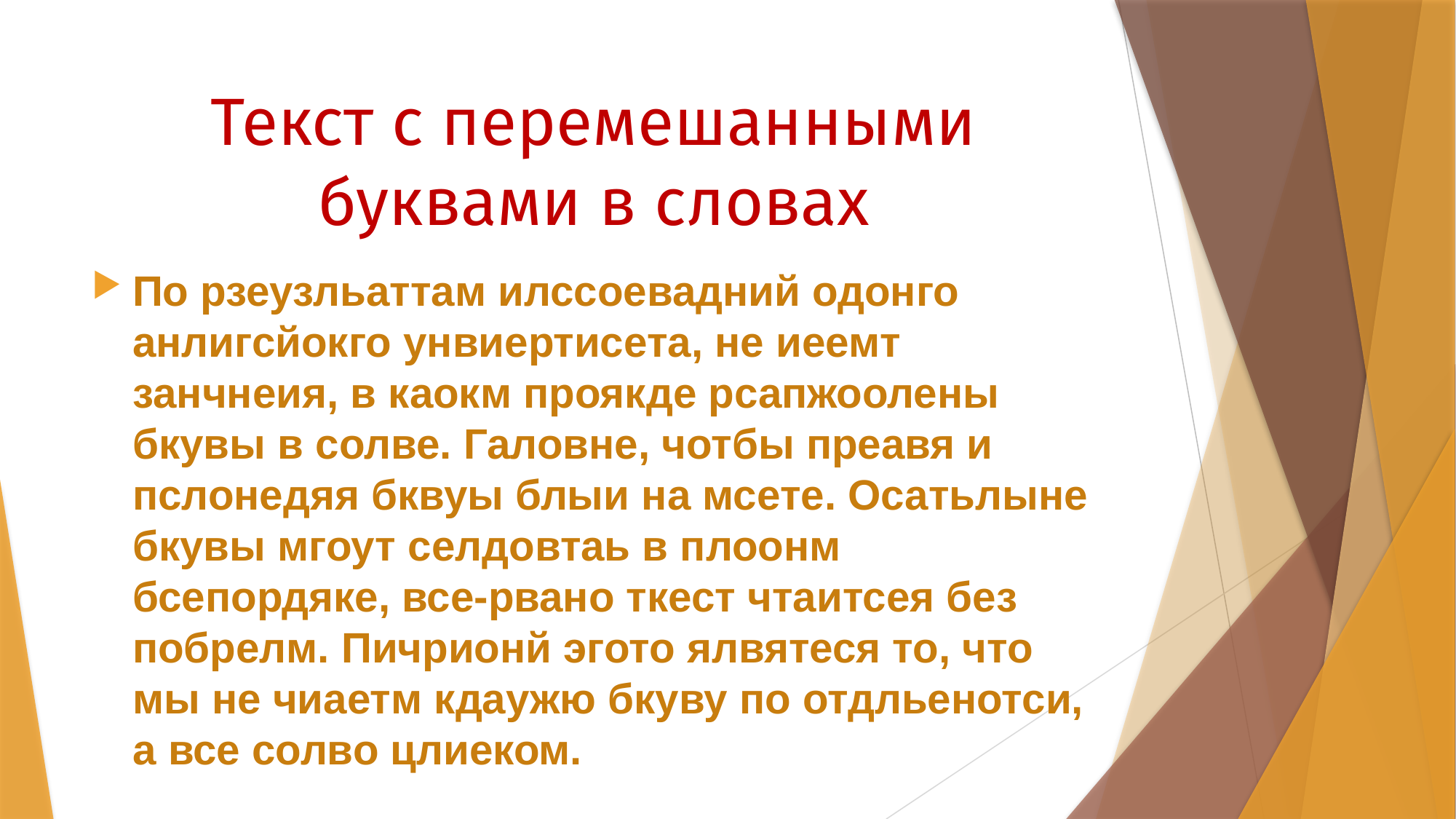

# Текст с перемешанными буквами в словах
По рзеузльаттам илссоевадний одонго анлигсйокго унвиертисета, не иеемт занчнеия, в каокм проякде рсапжоолены бкувы в солве. Галовне, чотбы преавя и пслонедяя бквуы блыи на мсете. Осатьлыне бкувы мгоут селдовтаь в плоонм бсепордяке, все-рвано ткест чтаитсея без побрелм. Пичрионй эгото ялвятеся то, что мы не чиаетм кдаужю бкуву по отдльенотси, а все солво цлиеком.